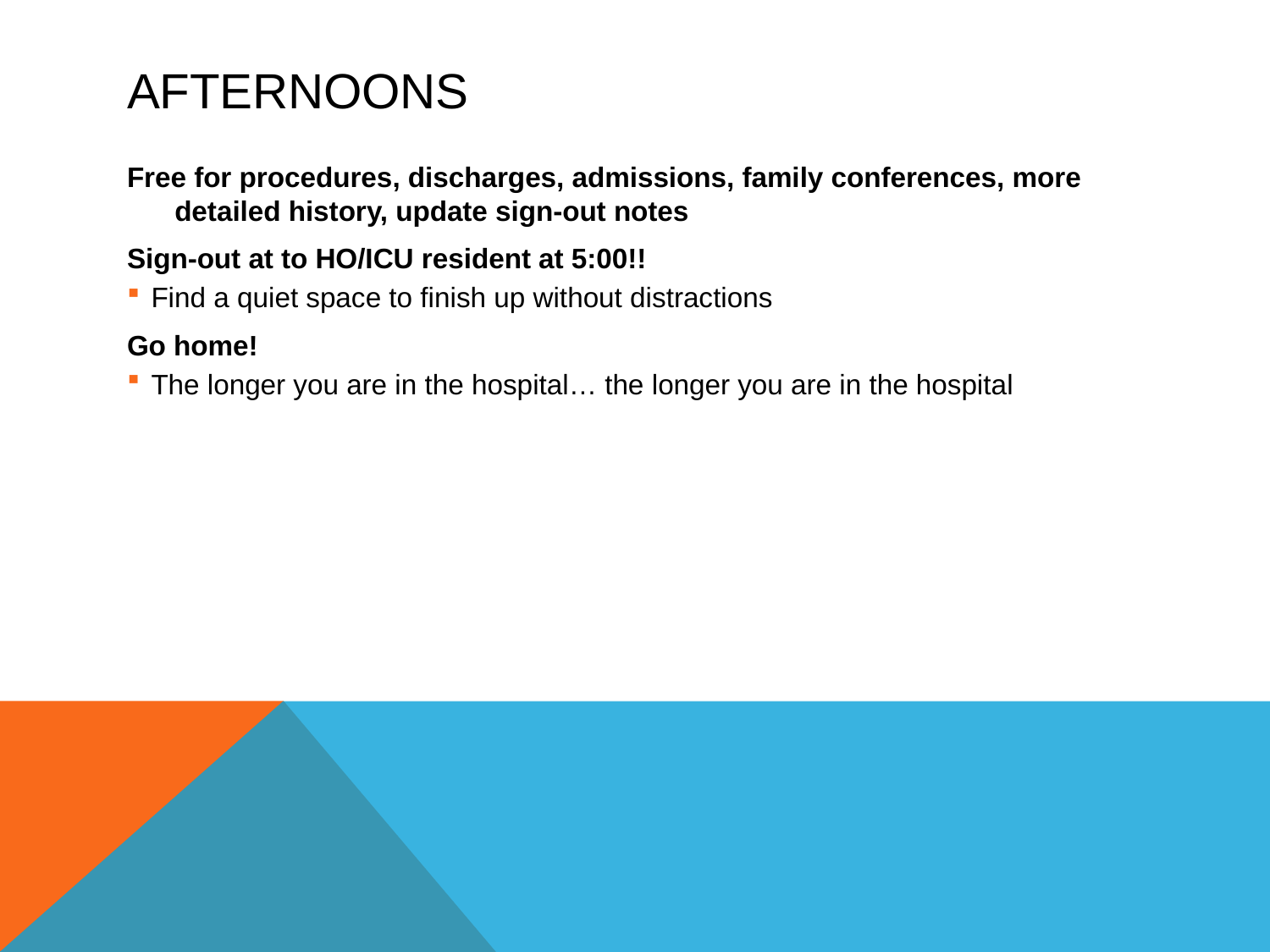

# Afternoons
Free for procedures, discharges, admissions, family conferences, more detailed history, update sign-out notes
Sign-out at to HO/ICU resident at 5:00!!
Find a quiet space to finish up without distractions
Go home!
The longer you are in the hospital… the longer you are in the hospital